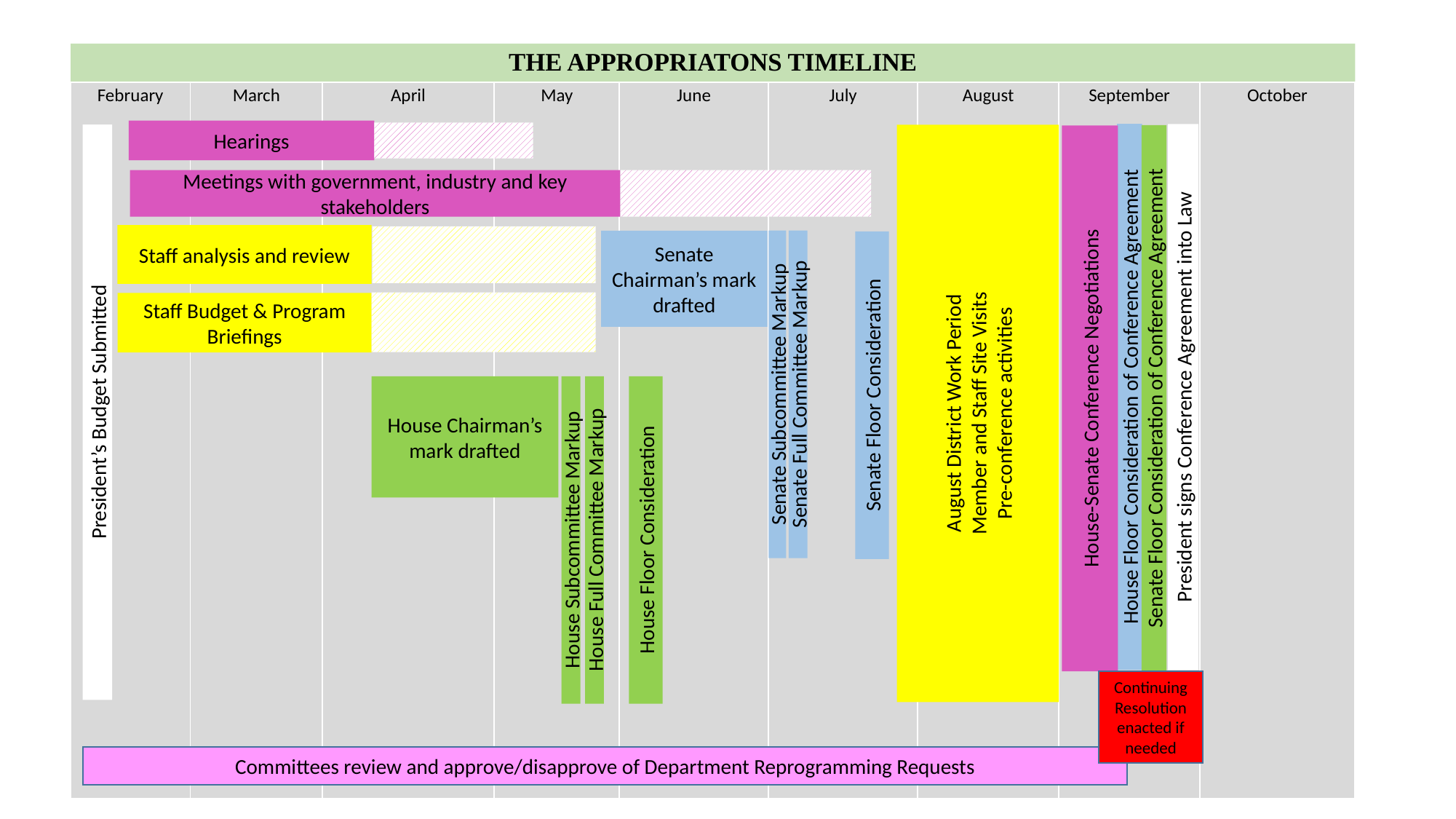

# THE APPROPRIATONS TIMELINE
| February | March | April | May | June | July | August | September | October |
| --- | --- | --- | --- | --- | --- | --- | --- | --- |
Hearings

House Floor Consideration of Conference Agreement
President signs Conference Agreement into Law
August District Work Period
Member and Staff Site Visits
Pre-conference activities
Senate Floor Consideration of Conference Agreement
House-Senate Conference Negotiations

Meetings with government, industry and key stakeholders
Staff analysis and review

Senate Chairman’s mark drafted
Senate Subcommittee Markup
Senate Full Committee Markup
Senate Floor Consideration

Staff Budget & Program Briefings
House Chairman’s mark drafted
House Subcommittee Markup
House Full Committee Markup
House Floor Consideration
President’s Budget Submitted
Continuing Resolution enacted if needed
Committees review and approve/disapprove of Department Reprogramming Requests